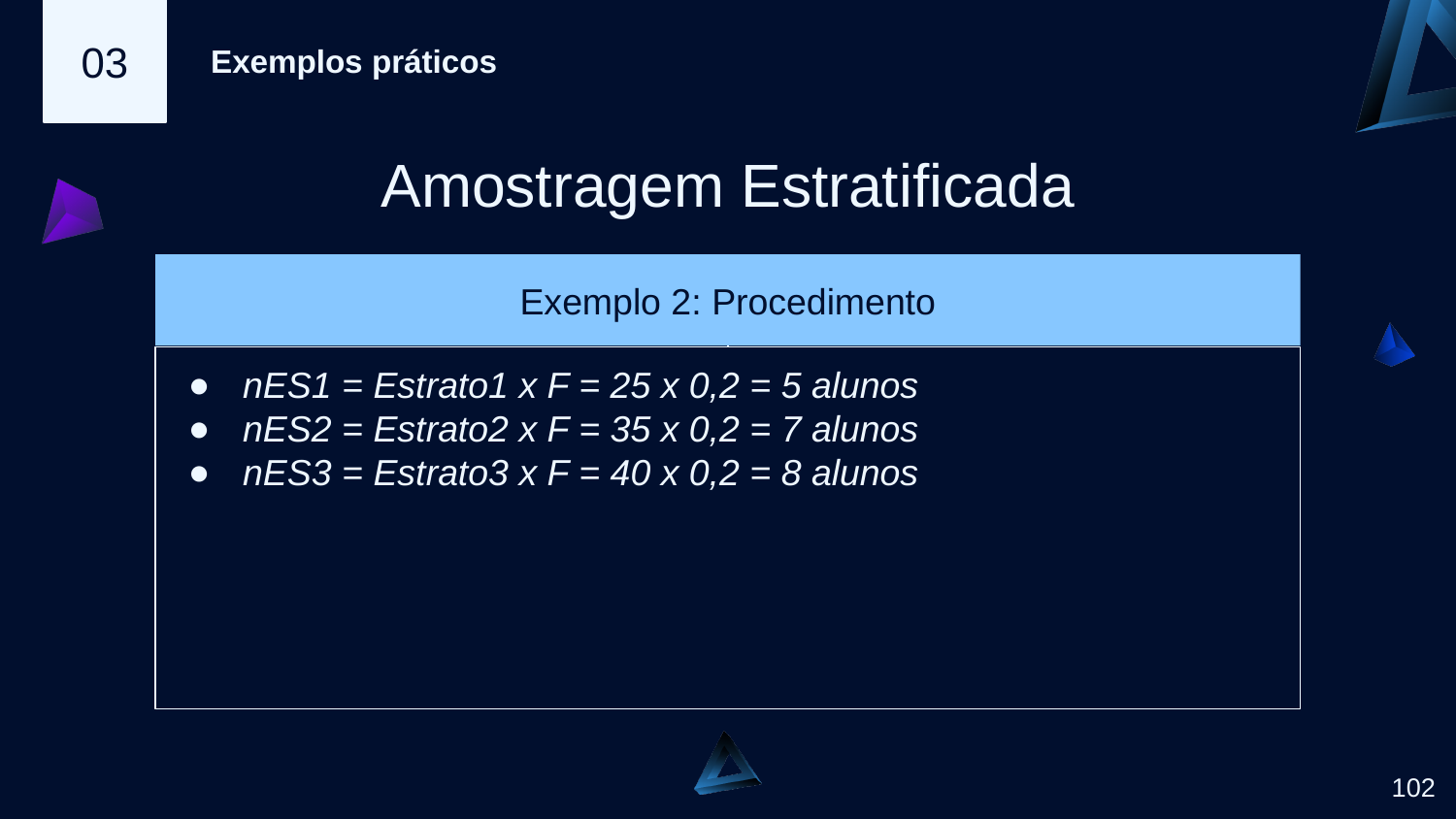

03
Exemplos práticos
Amostragem Estratificada
# Exemplo 2: Procedimento
nES1 = Estrato1 x F = 25 x 0,2 = 5 alunos
nES2 = Estrato2 x F = 35 x 0,2 = 7 alunos
nES3 = Estrato3 x F = 40 x 0,2 = 8 alunos
102